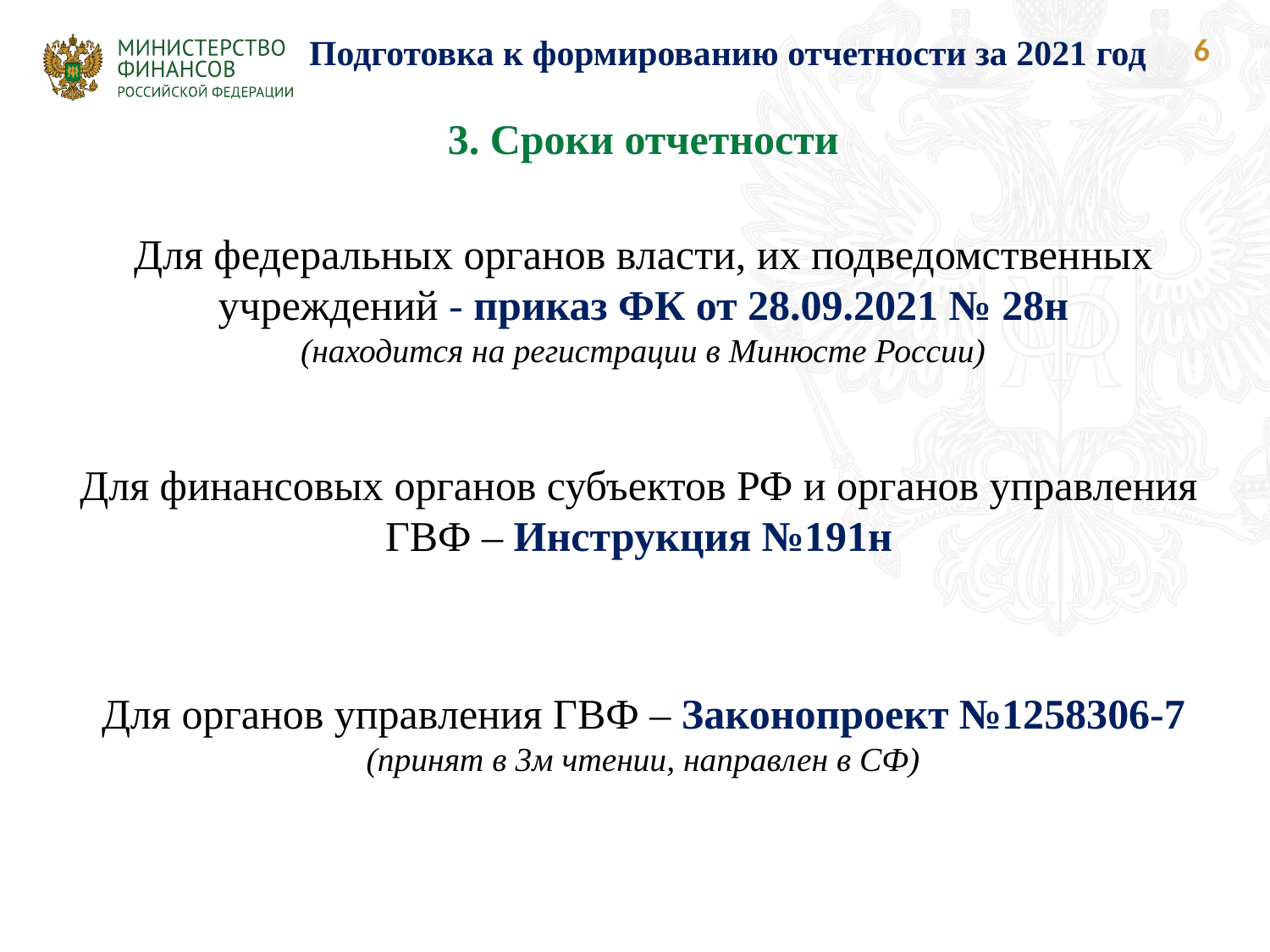

6
Подготовка к формированию отчетности за 2021 год
3. Сроки отчетности
Для федеральных органов власти, их подведомственных учреждений - приказ ФК от 28.09.2021 № 28н
(находится на регистрации в Минюсте России)
Для финансовых органов субъектов РФ и органов управления ГВФ – Инструкция №191н

Для органов управления ГВФ – Законопроект №1258306-7
(принят в 3м чтении, направлен в СФ)